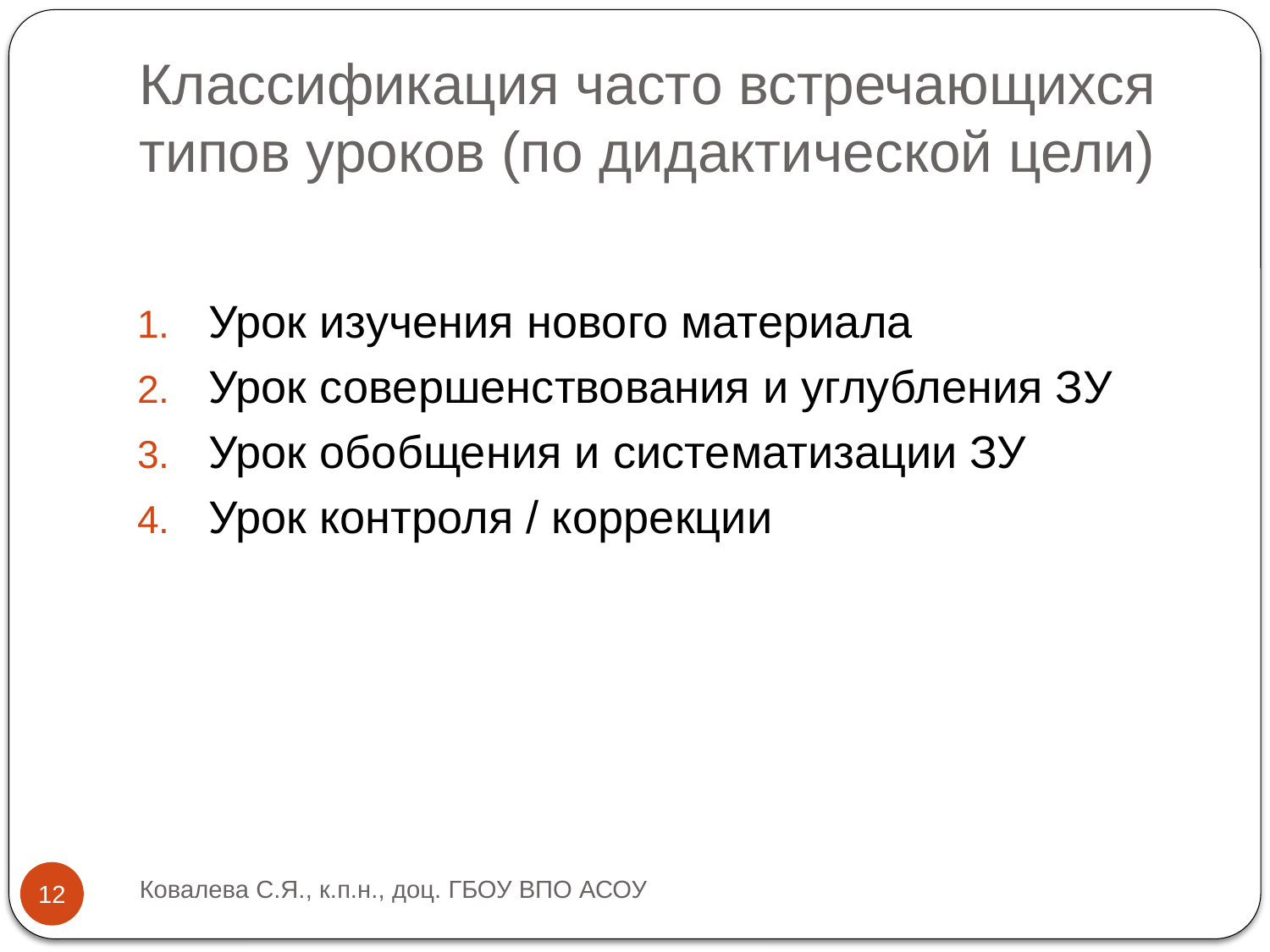

# Классификация часто встречающихся типов уроков (по дидактической цели)
Урок изучения нового материала
Урок совершенствования и углубления ЗУ
Урок обобщения и систематизации ЗУ
Урок контроля / коррекции

Ковалева С.Я., к.п.н., доц. ГБОУ ВПО АСОУ
12